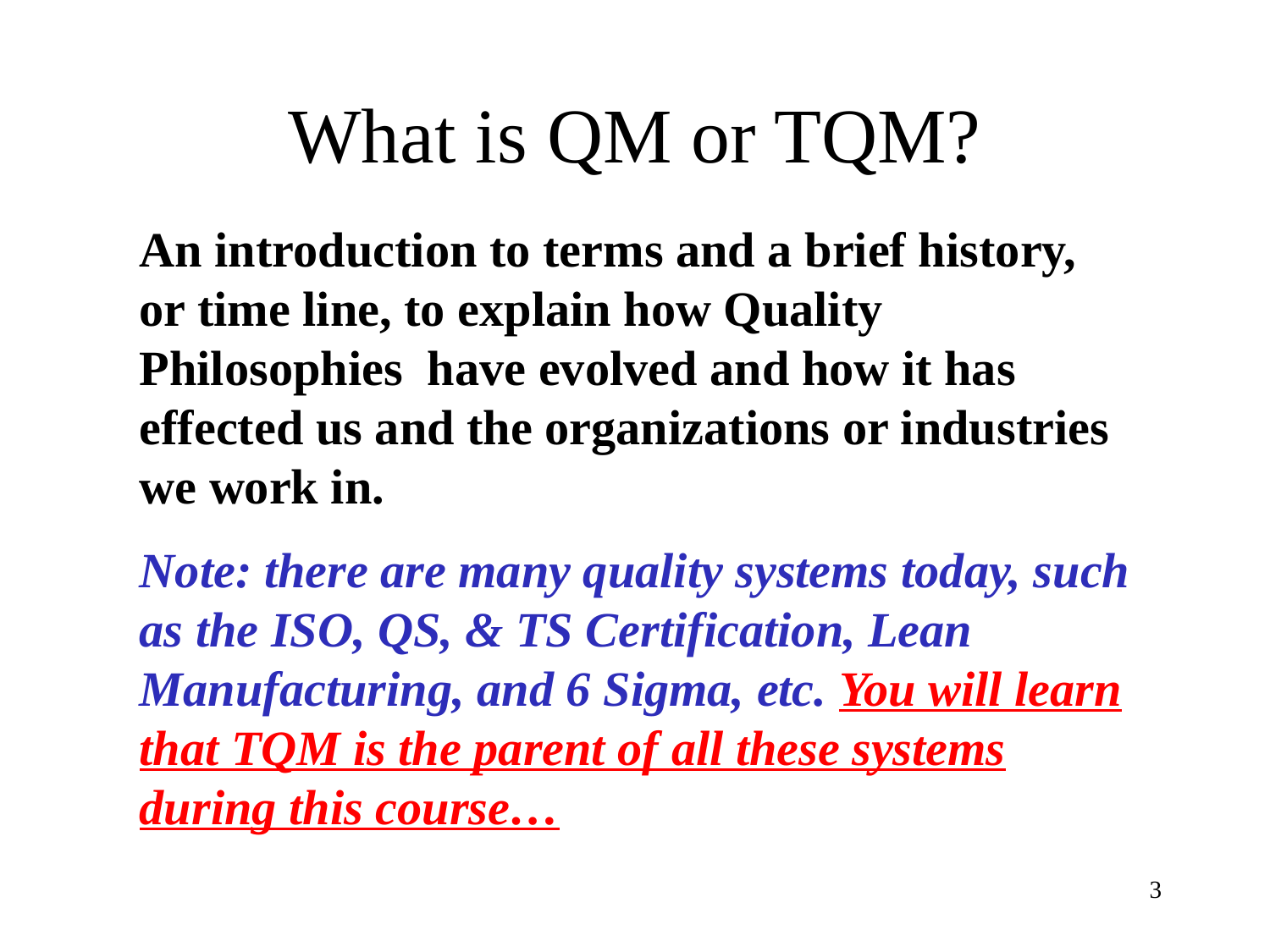

# What is QM or TQM?
An introduction to terms and a brief history, or time line, to explain how Quality Philosophies  have evolved and how it has effected us and the organizations or industries we work in.
Note: there are many quality systems today, such as the ISO, QS, & TS Certification, Lean Manufacturing, and 6 Sigma, etc. You will learn that TQM is the parent of all these systems during this course…
3